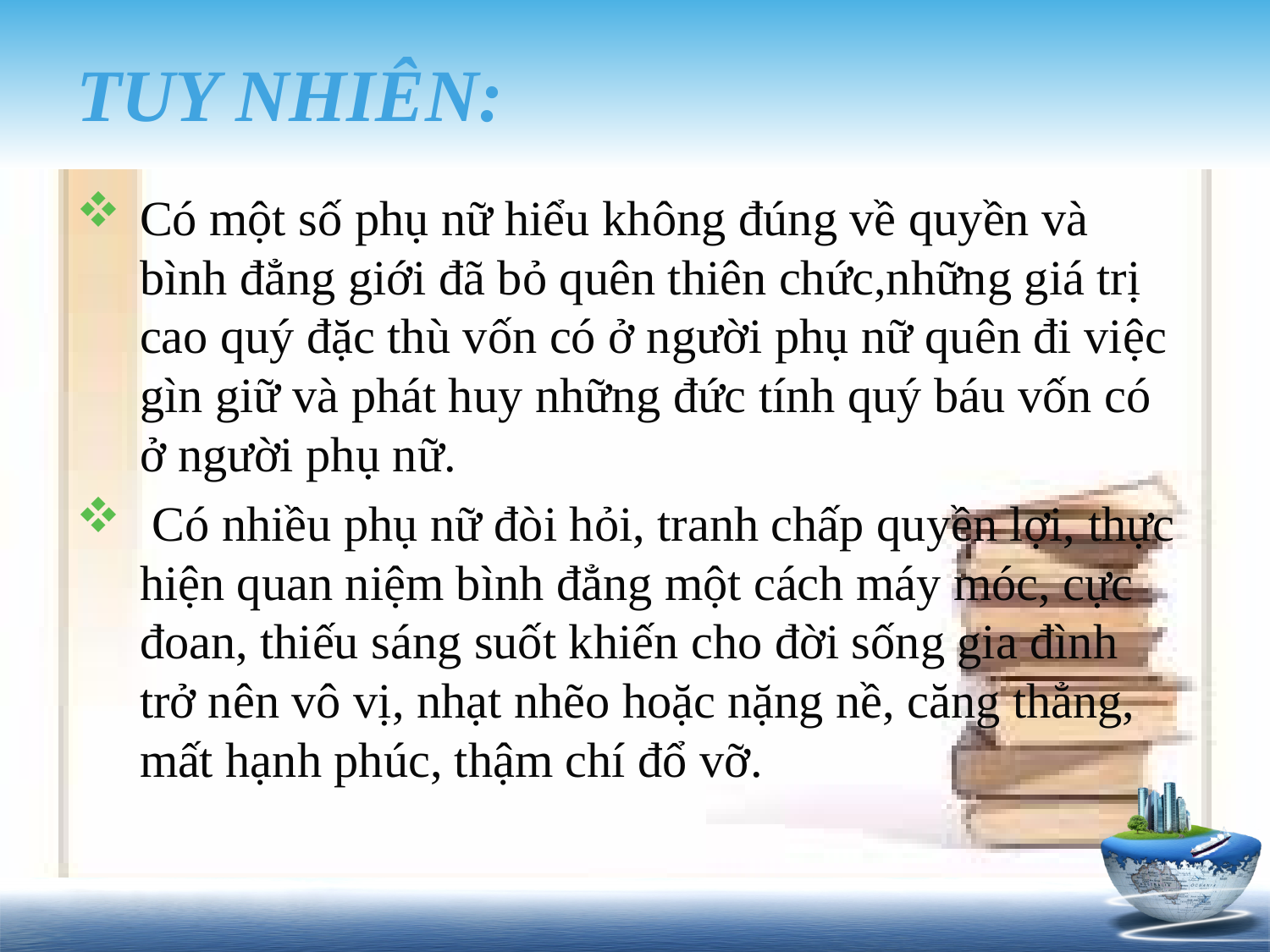

# Tuy nhiên:
Có một số phụ nữ hiểu không đúng về quyền và bình đẳng giới đã bỏ quên thiên chức,những giá trị cao quý đặc thù vốn có ở người phụ nữ quên đi việc gìn giữ và phát huy những đức tính quý báu vốn có ở người phụ nữ.
 Có nhiều phụ nữ đòi hỏi, tranh chấp quyền lợi, thực hiện quan niệm bình đẳng một cách máy móc, cực đoan, thiếu sáng suốt khiến cho đời sống gia đình trở nên vô vị, nhạt nhẽo hoặc nặng nề, căng thẳng, mất hạnh phúc, thậm chí đổ vỡ.